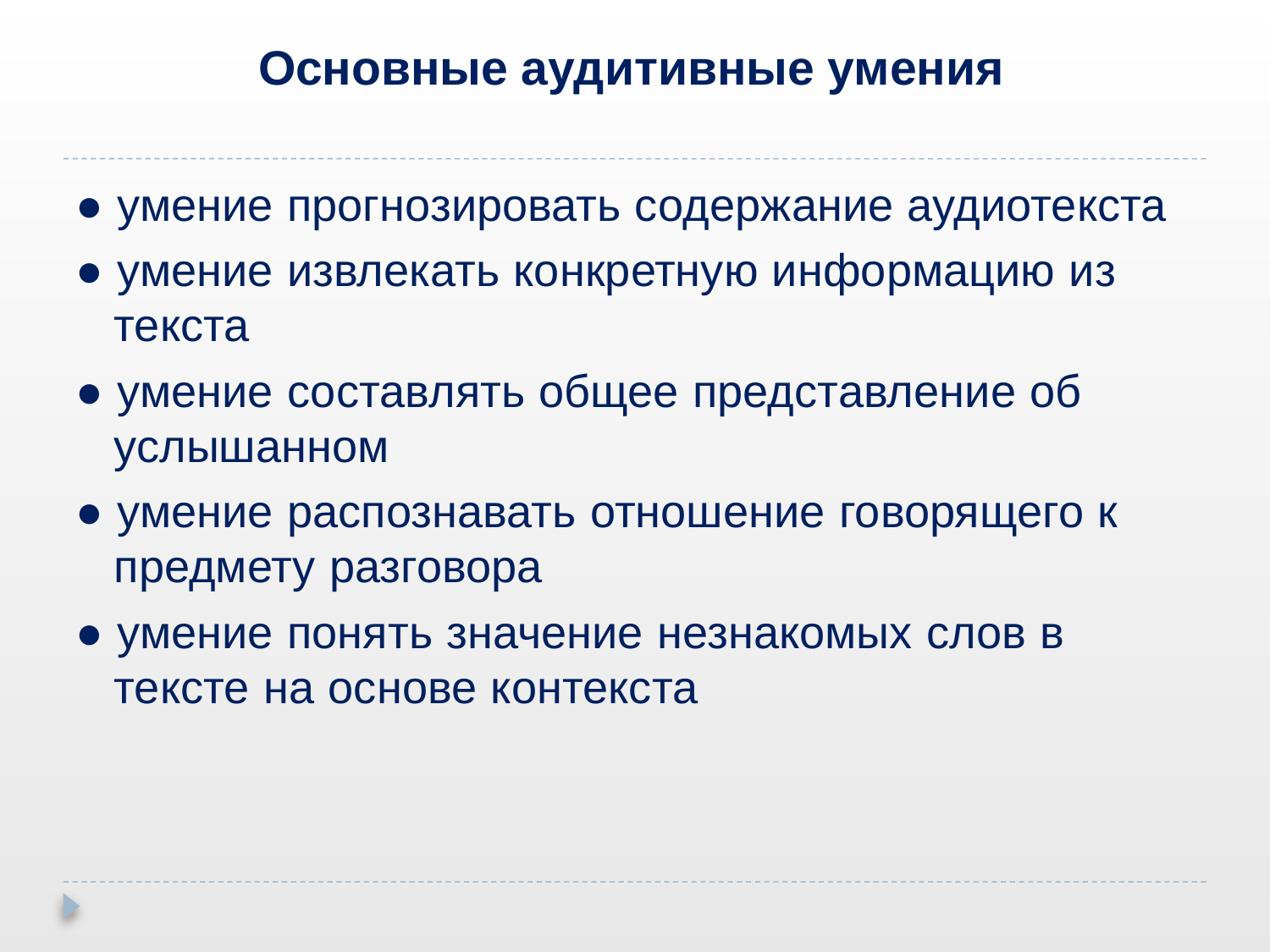

# Основные аудитивные умения
● умение прогнозировать содержание аудиотекста
● умение извлекать конкретную информацию из текста
● умение составлять общее представление об услышанном
● умение распознавать отношение говорящего к предмету разговора
● умение понять значение незнакомых слов в тексте на основе контекста